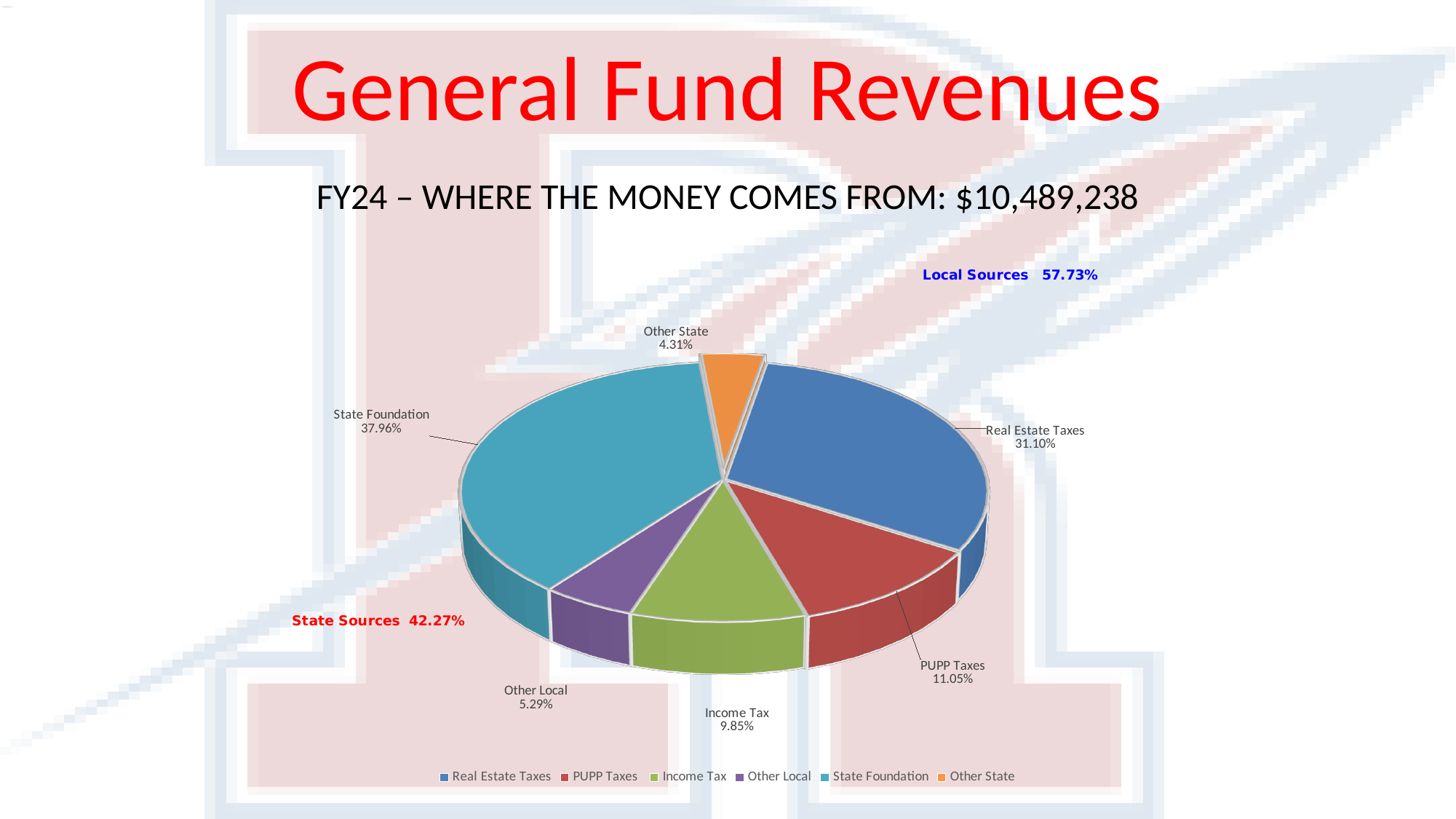

# General Fund Revenues

[unsupported chart]

FY24 – WHERE THE MONEY COMES FROM: $10,489,238